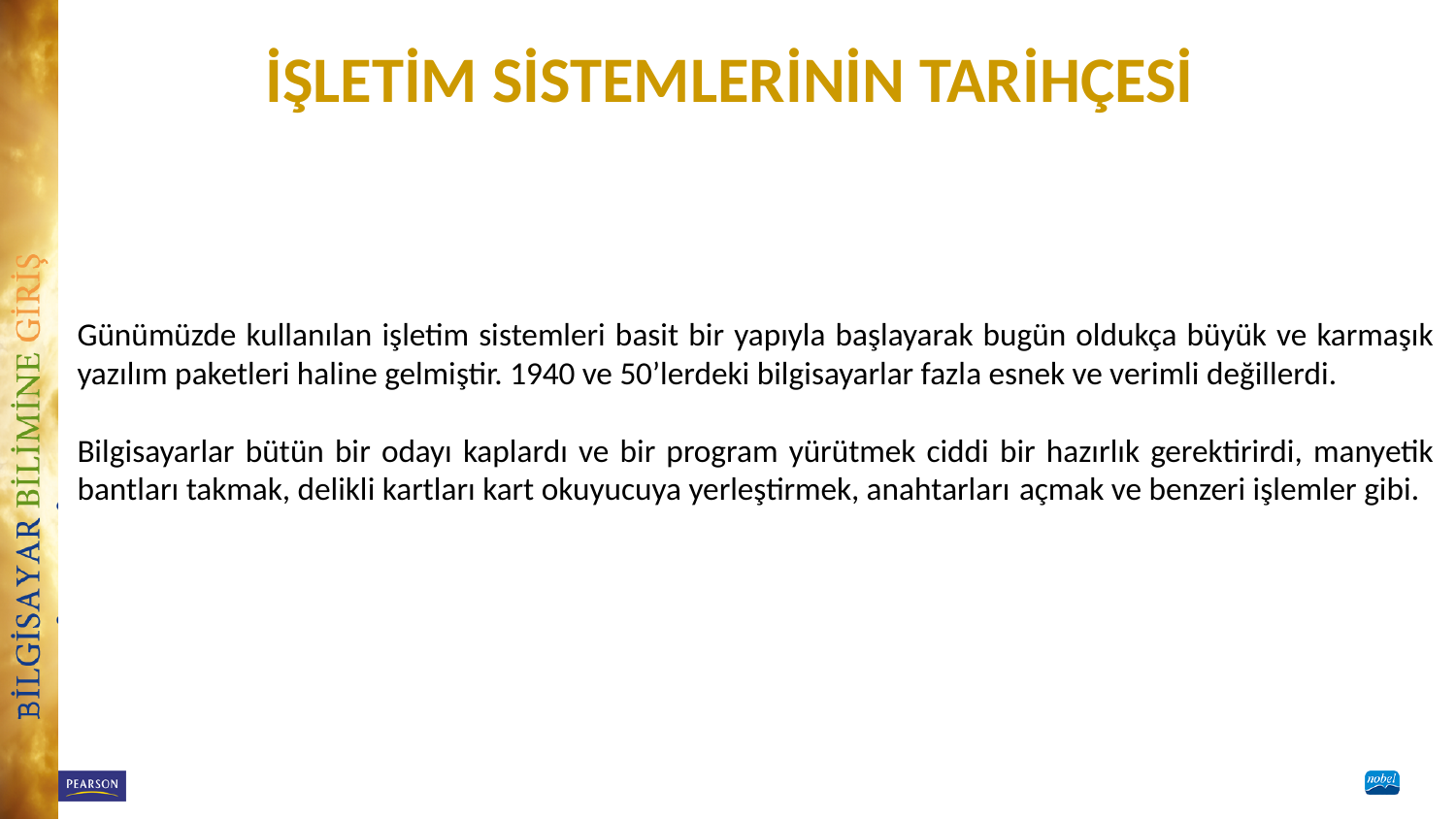

# İŞLETİM SİSTEMLERİNİN TARİHÇESİ
Günümüzde kullanılan işletim sistemleri basit bir yapıyla başlayarak bugün oldukça büyük ve karmaşık yazılım paketleri haline gelmiştir. 1940 ve 50’lerdeki bilgisayarlar fazla esnek ve verimli değillerdi.

Bilgisayarlar bütün bir odayı kaplardı ve bir program yürütmek ciddi bir hazırlık gerektirirdi, manyetik bantları takmak, delikli kartları kart okuyucuya yerleştirmek, anahtarları açmak ve benzeri işlemler gibi.